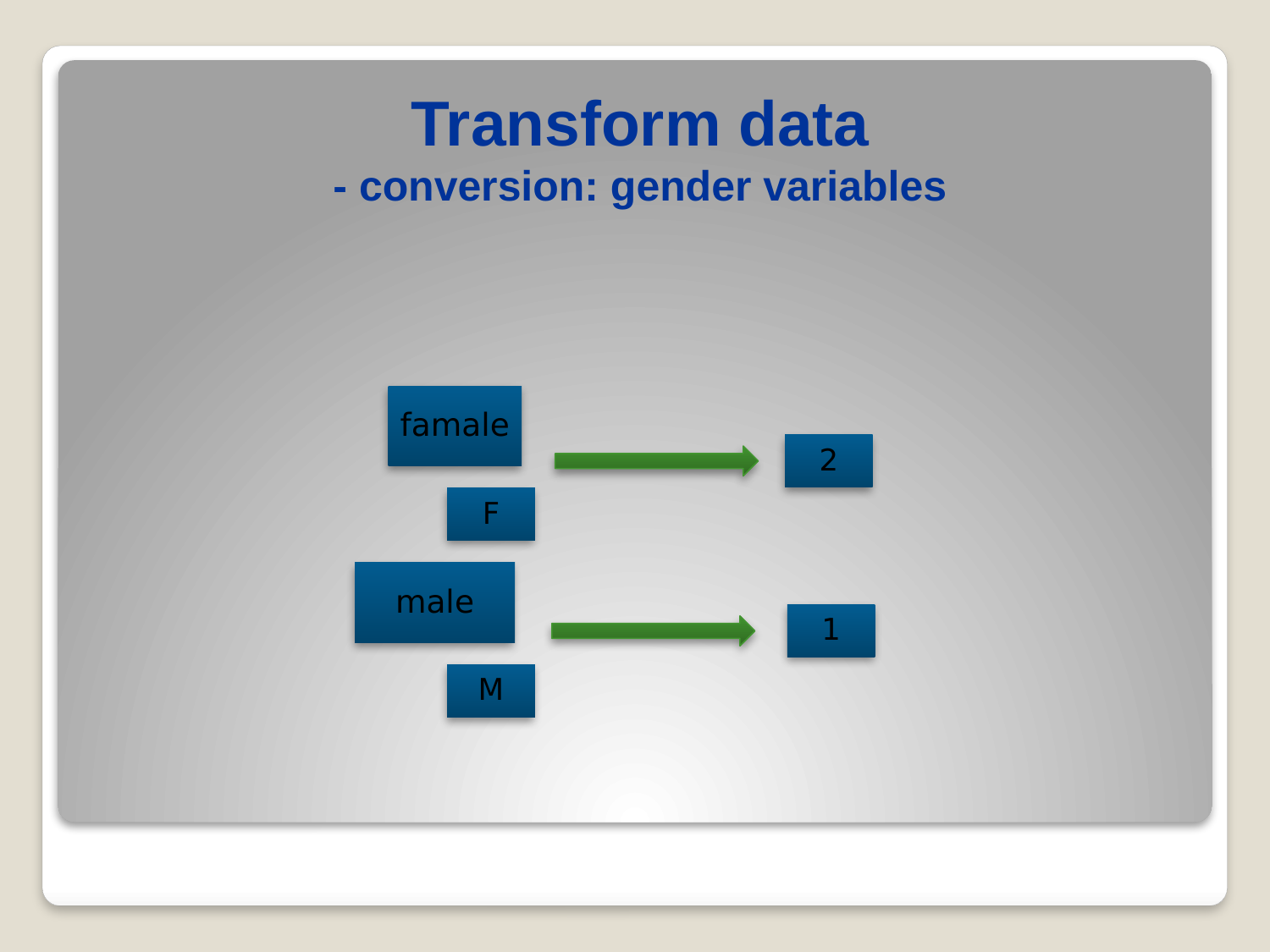

# Transform data - conversion: gender variables

famale
2

F
male
1

M